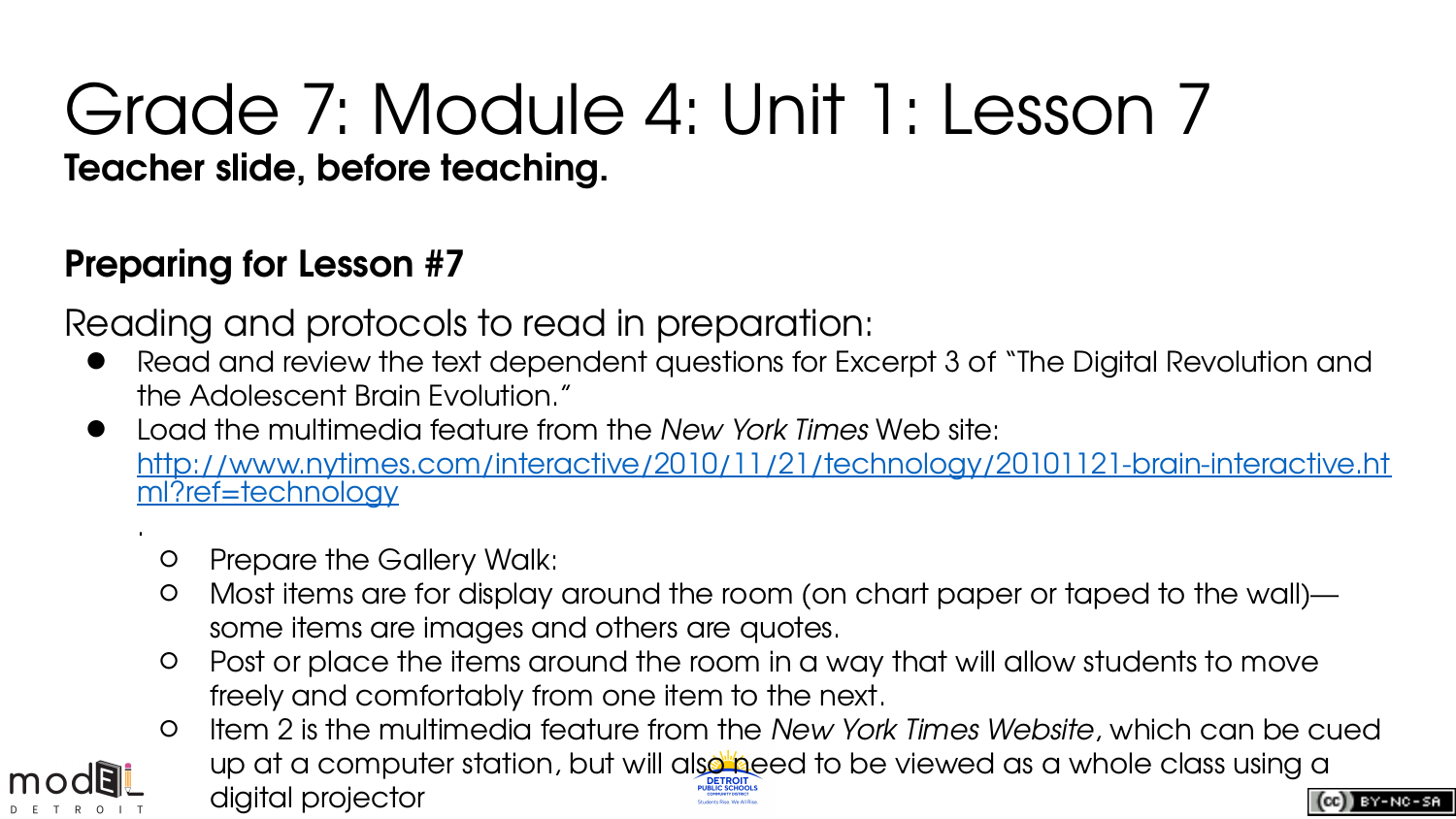

Grade 7: Module 4: Unit 1: Lesson 7
Teacher slide, before teaching.

Preparing for Lesson #7
Reading and protocols to read in preparation:
Read and review the text dependent questions for Excerpt 3 of “The Digital Revolution and the Adolescent Brain Evolution.”
Load the multimedia feature from the New York Times Web site: http://www.nytimes.com/interactive/2010/11/21/technology/20101121-brain-interactive.html?ref=technology.
Prepare the Gallery Walk:
Most items are for display around the room (on chart paper or taped to the wall)—some items are images and others are quotes.
Post or place the items around the room in a way that will allow students to move freely and comfortably from one item to the next.
Item 2 is the multimedia feature from the New York Times Website, which can be cued up at a computer station, but will also need to be viewed as a whole class using a digital projector